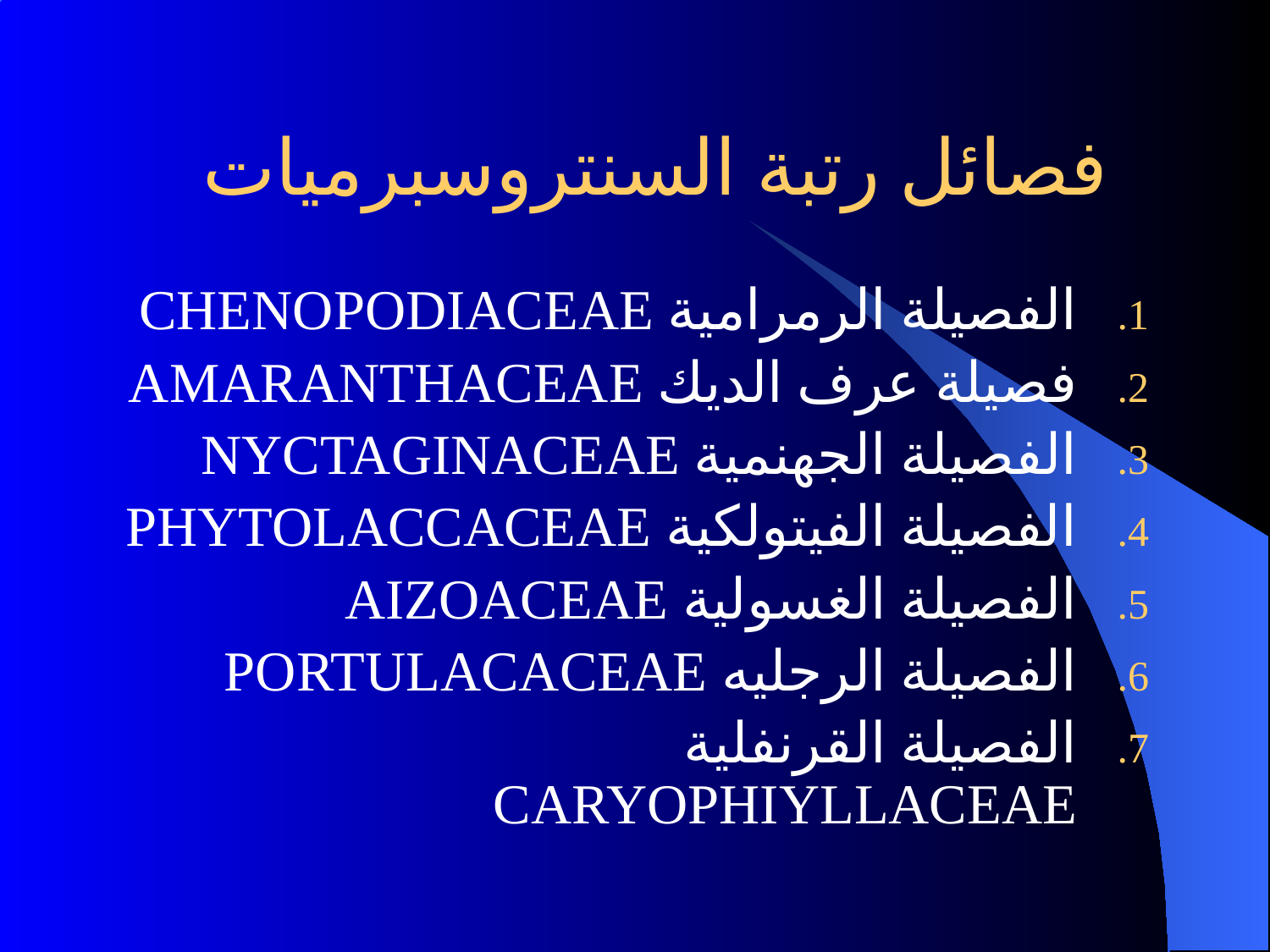

# فصائل رتبة السنتروسبرميات
الفصيلة الرمرامية CHENOPODIACEAE
فصيلة عرف الديك AMARANTHACEAE
الفصيلة الجهنمية NYCTAGINACEAE
الفصيلة الفيتولكية PHYTOLACCACEAE
الفصيلة الغسولية AIZOACEAE
الفصيلة الرجليه PORTULACACEAE
الفصيلة القرنفلية  CARYOPHIYLLACEAE